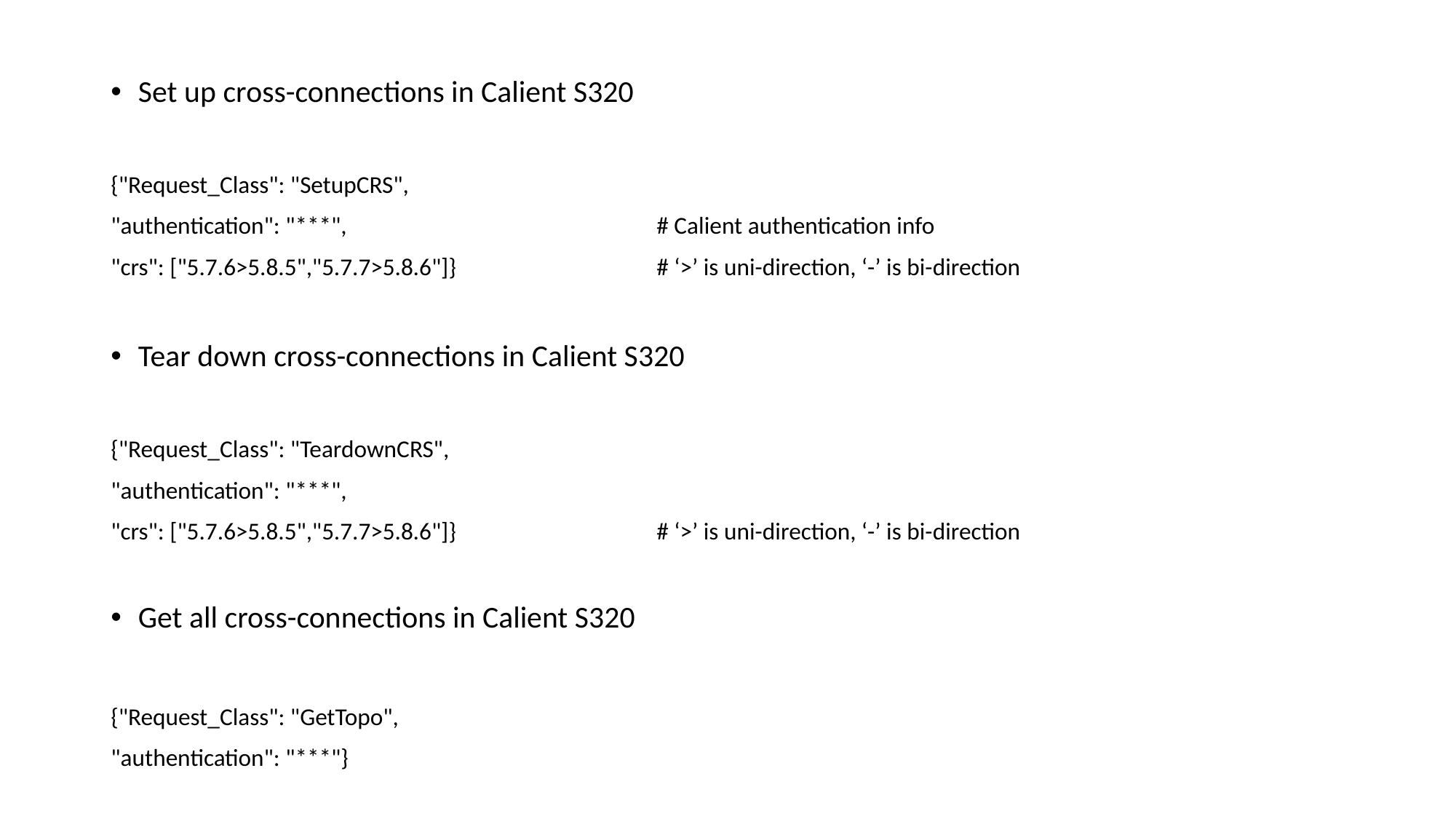

Set up cross-connections in Calient S320

{"Request_Class": "SetupCRS",
"authentication": "***",			# Calient authentication info
"crs": ["5.7.6>5.8.5","5.7.7>5.8.6"]}		# ‘>’ is uni-direction, ‘-’ is bi-direction

Tear down cross-connections in Calient S320

{"Request_Class": "TeardownCRS",
"authentication": "***",
"crs": ["5.7.6>5.8.5","5.7.7>5.8.6"]}		# ‘>’ is uni-direction, ‘-’ is bi-direction

Get all cross-connections in Calient S320

{"Request_Class": "GetTopo",
"authentication": "***"}